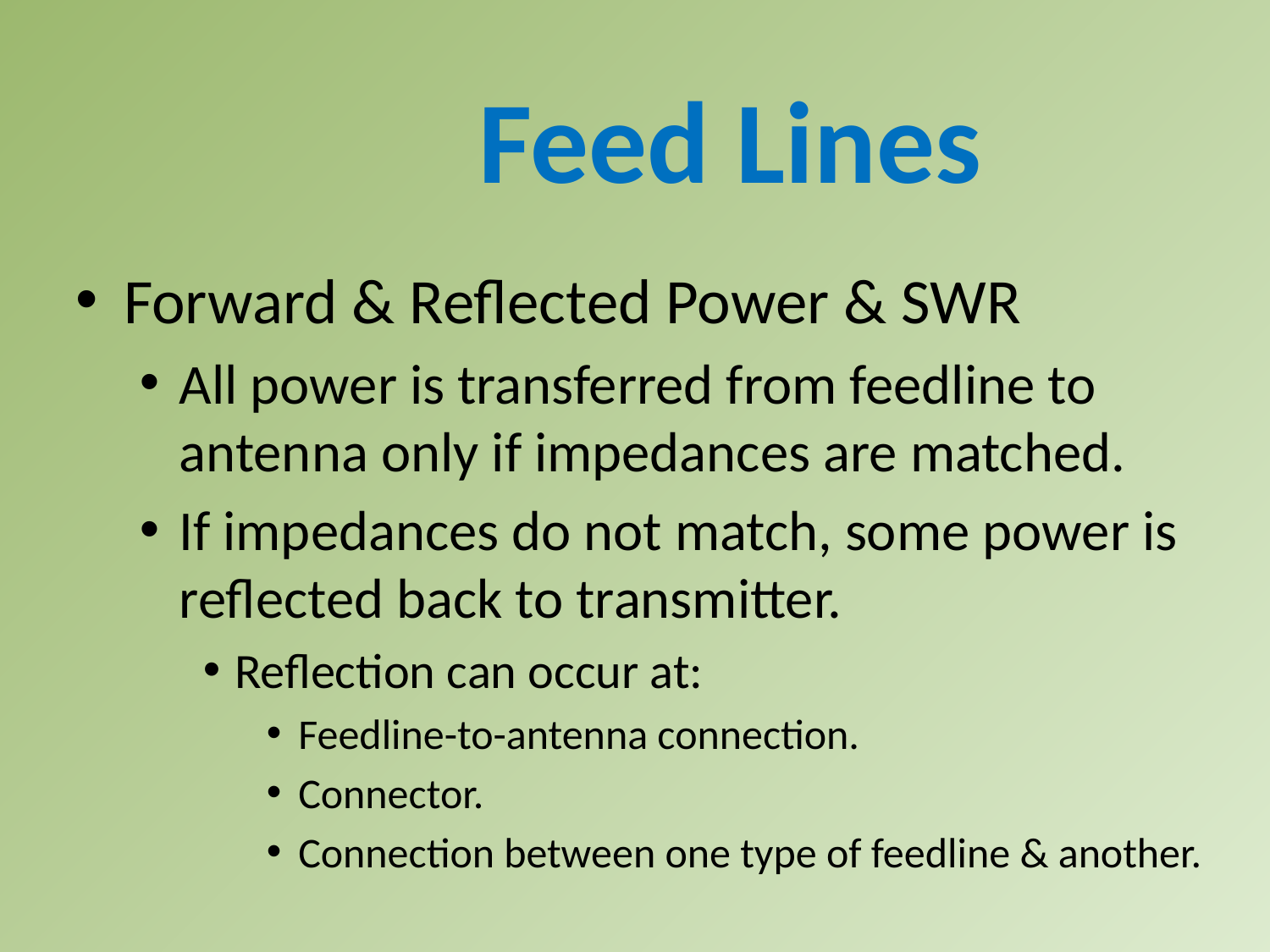

Feed Lines
Forward & Reflected Power & SWR
All power is transferred from feedline to antenna only if impedances are matched.
If impedances do not match, some power is reflected back to transmitter.
Reflection can occur at:
Feedline-to-antenna connection.
Connector.
Connection between one type of feedline & another.